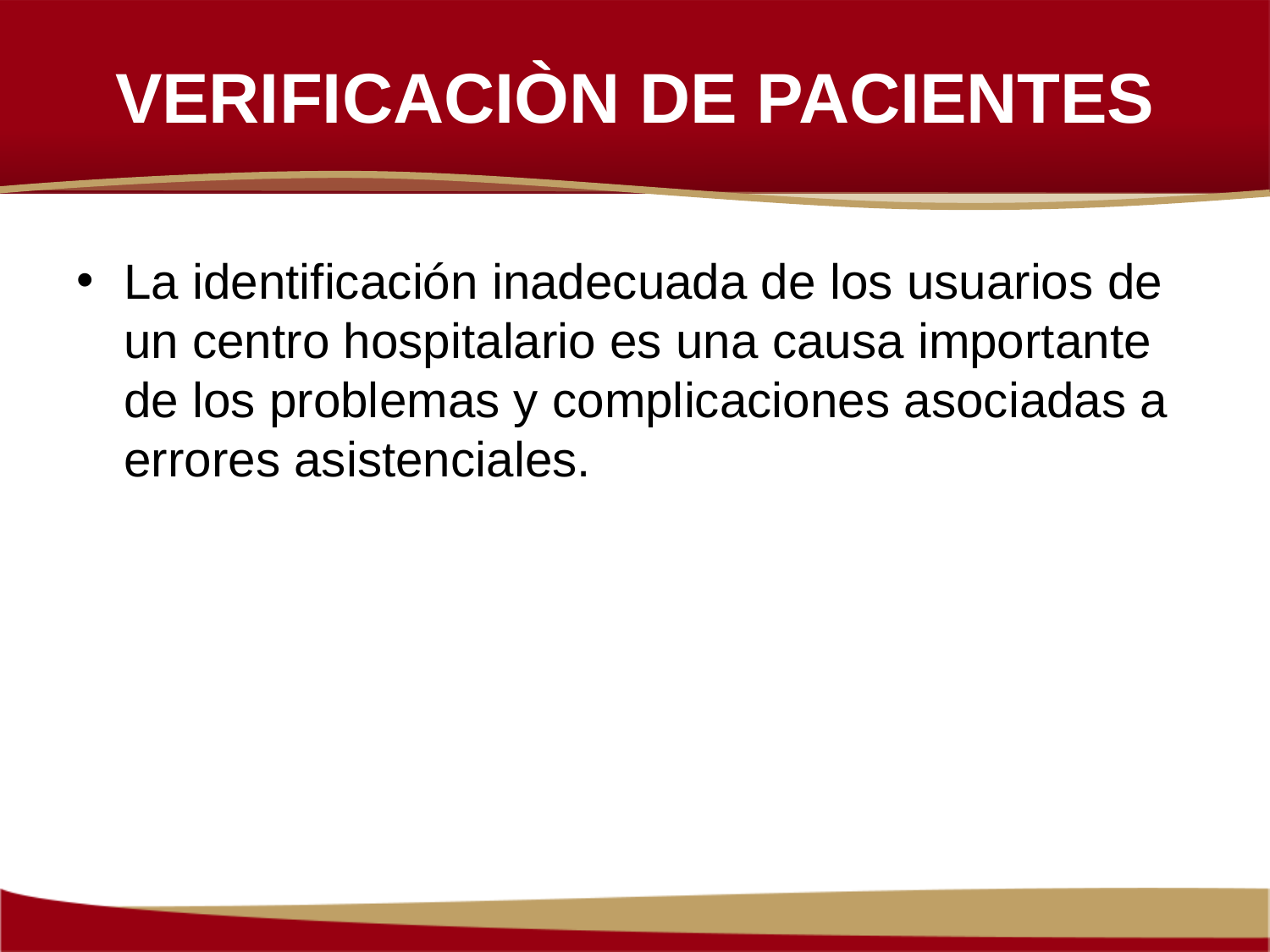

# VERIFICACIÒN DE PACIENTES
La identificación inadecuada de los usuarios de un centro hospitalario es una causa importante de los problemas y complicaciones asociadas a errores asistenciales.